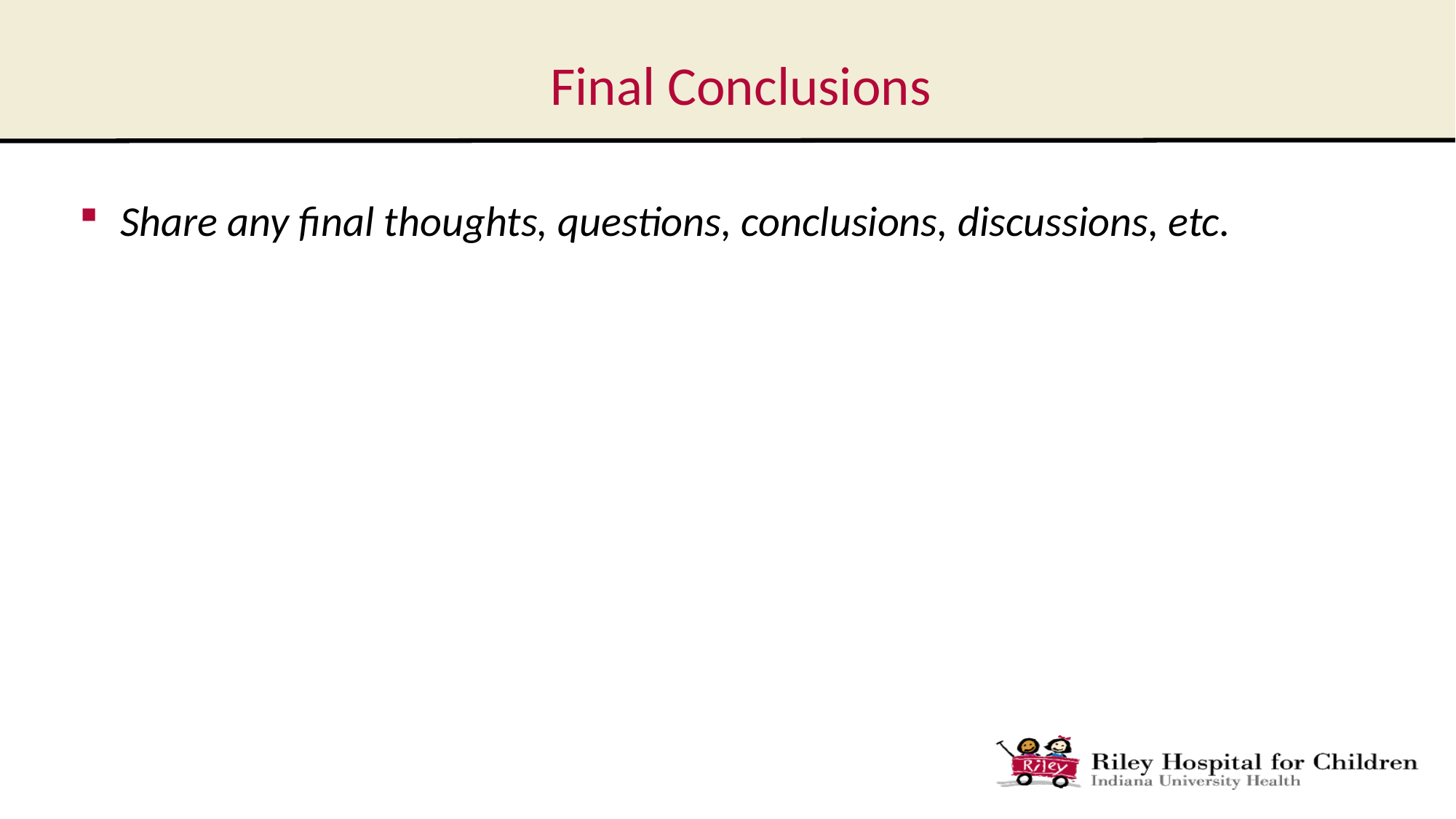

# Final Conclusions
Share any final thoughts, questions, conclusions, discussions, etc.